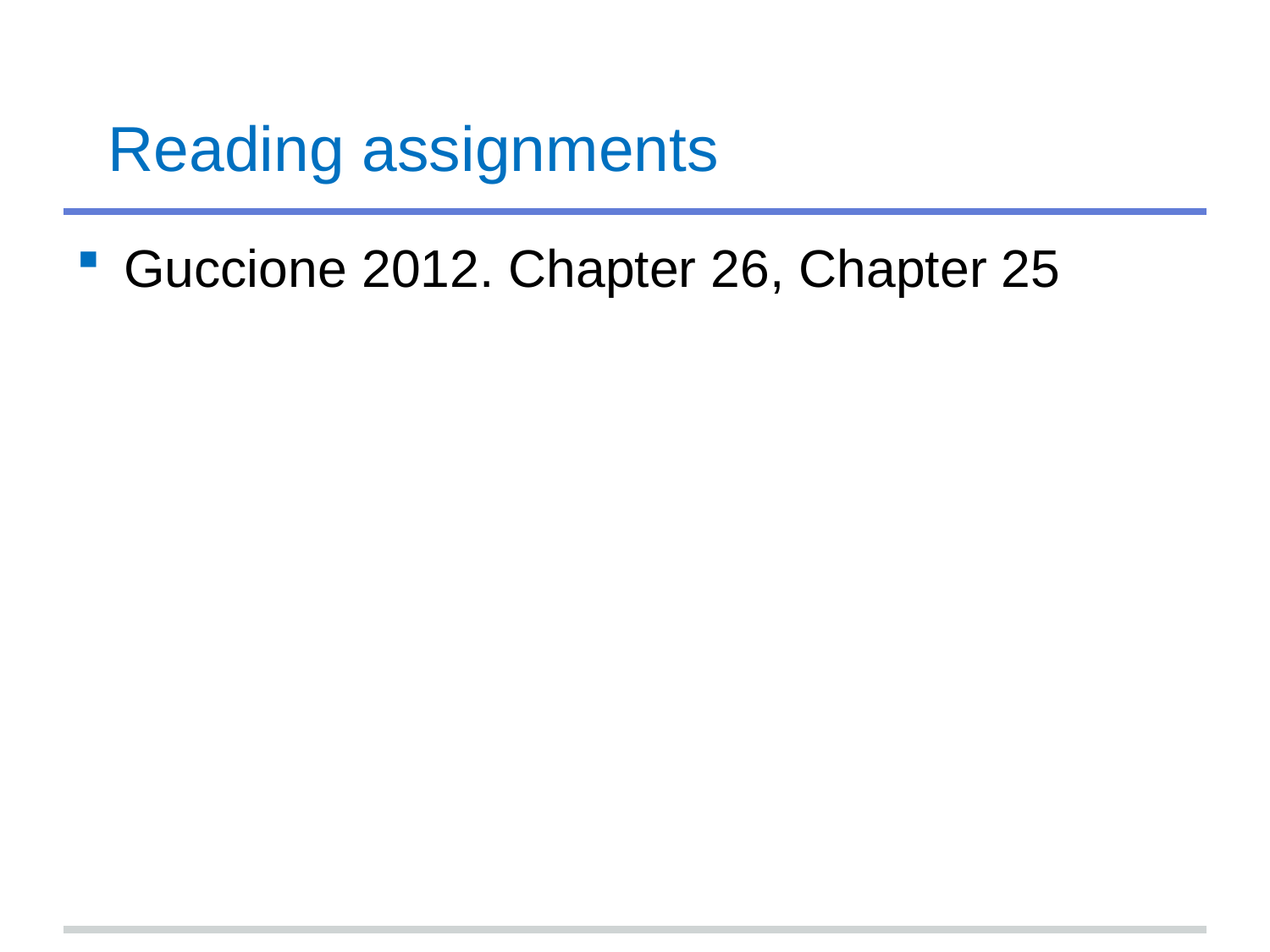

# Reading assignments
Guccione 2012. Chapter 26, Chapter 25